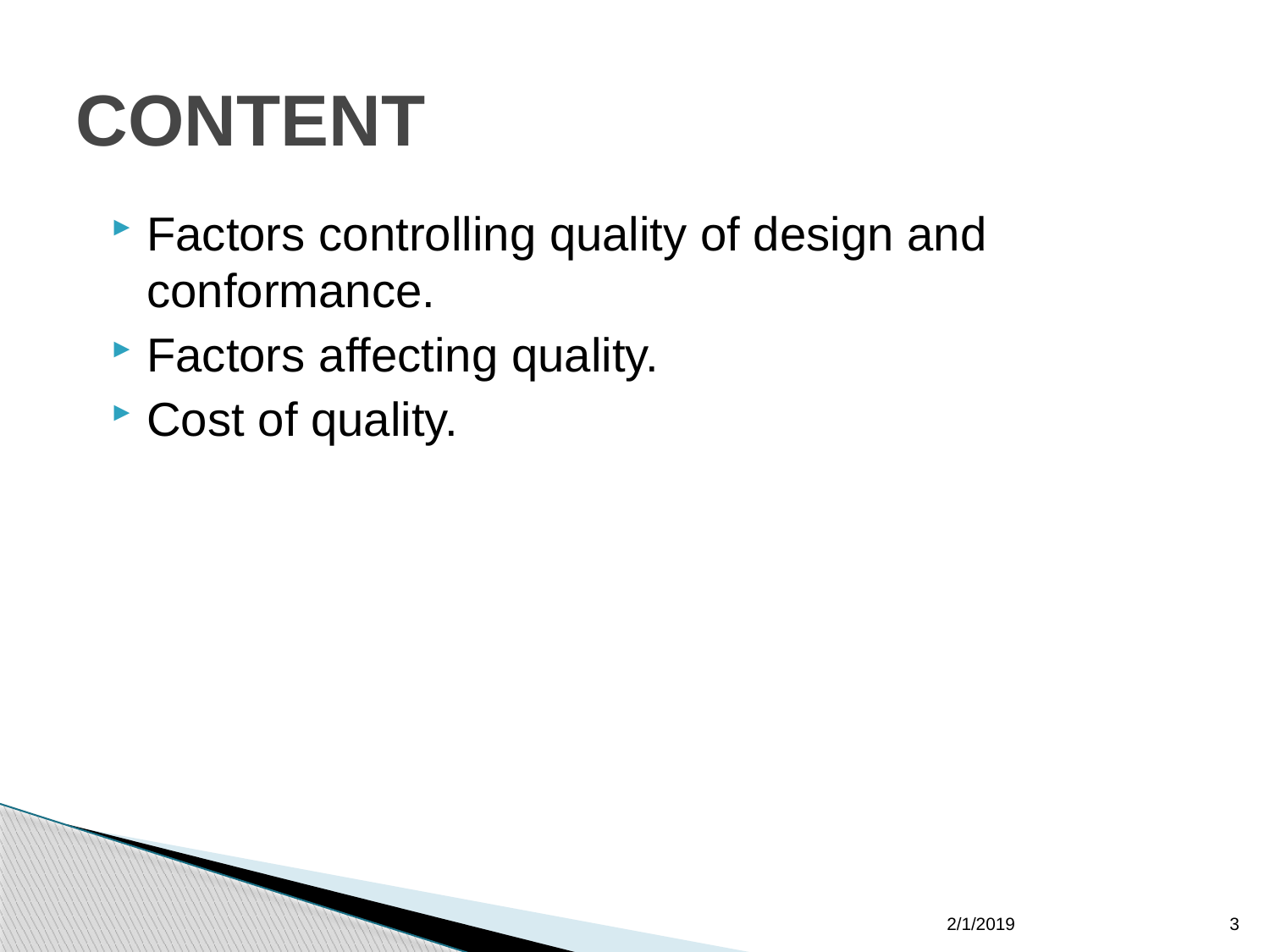

# CONTENT
Factors controlling quality of design and conformance.
Factors affecting quality.
Cost of quality.

2/1/2019
3